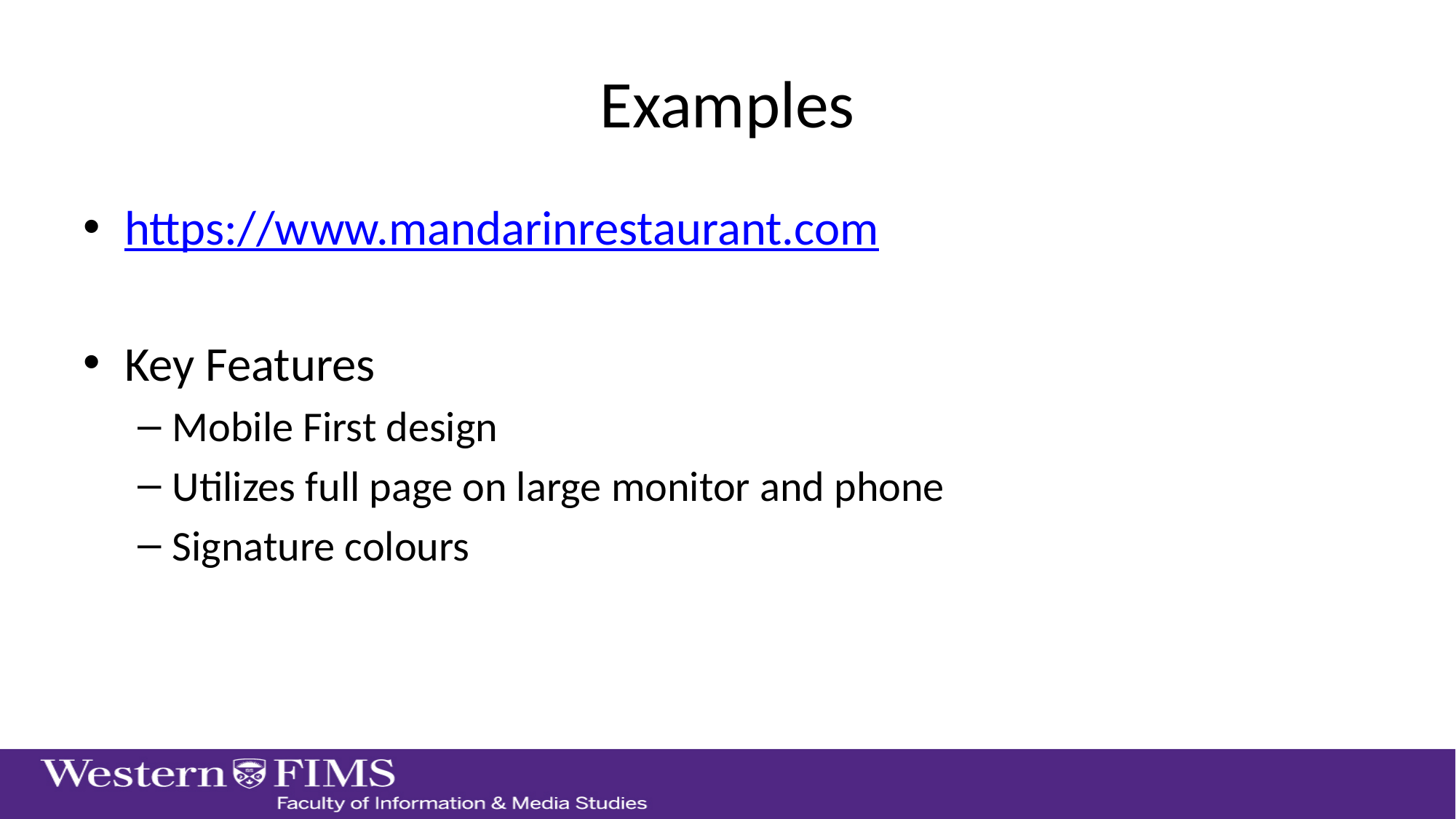

# Examples
https://www.mandarinrestaurant.com

Key Features
Mobile First design
Utilizes full page on large monitor and phone
Signature colours